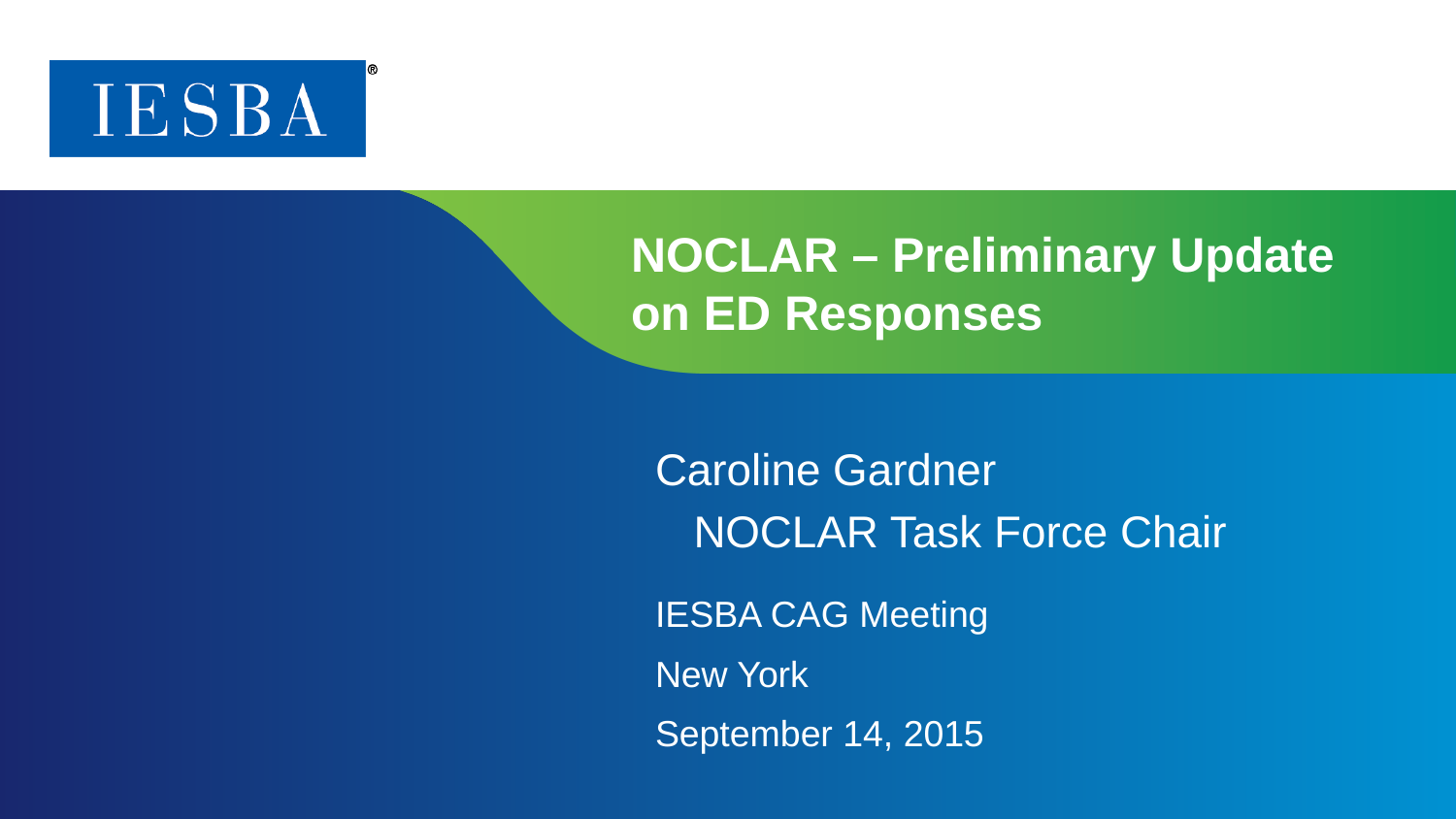

# NOCLAR – Preliminary Update on ED Responses
Caroline Gardner
NOCLAR Task Force Chair
IESBA CAG Meeting
New York
September 14, 2015